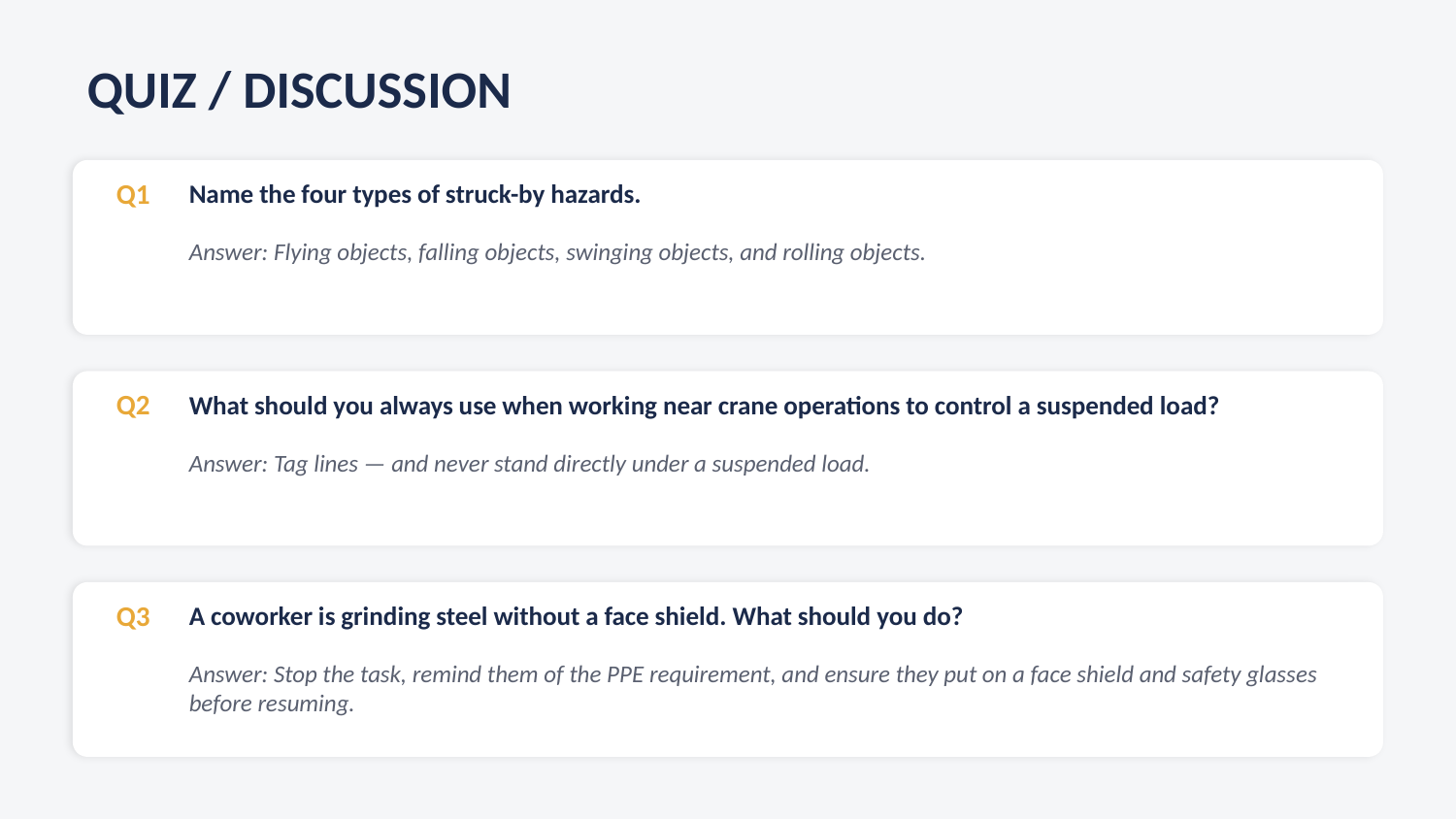

QUIZ / DISCUSSION

Q1
Name the four types of struck-by hazards.
Answer: Flying objects, falling objects, swinging objects, and rolling objects.

Q2
What should you always use when working near crane operations to control a suspended load?
Answer: Tag lines — and never stand directly under a suspended load.

Q3
A coworker is grinding steel without a face shield. What should you do?
Answer: Stop the task, remind them of the PPE requirement, and ensure they put on a face shield and safety glasses before resuming.